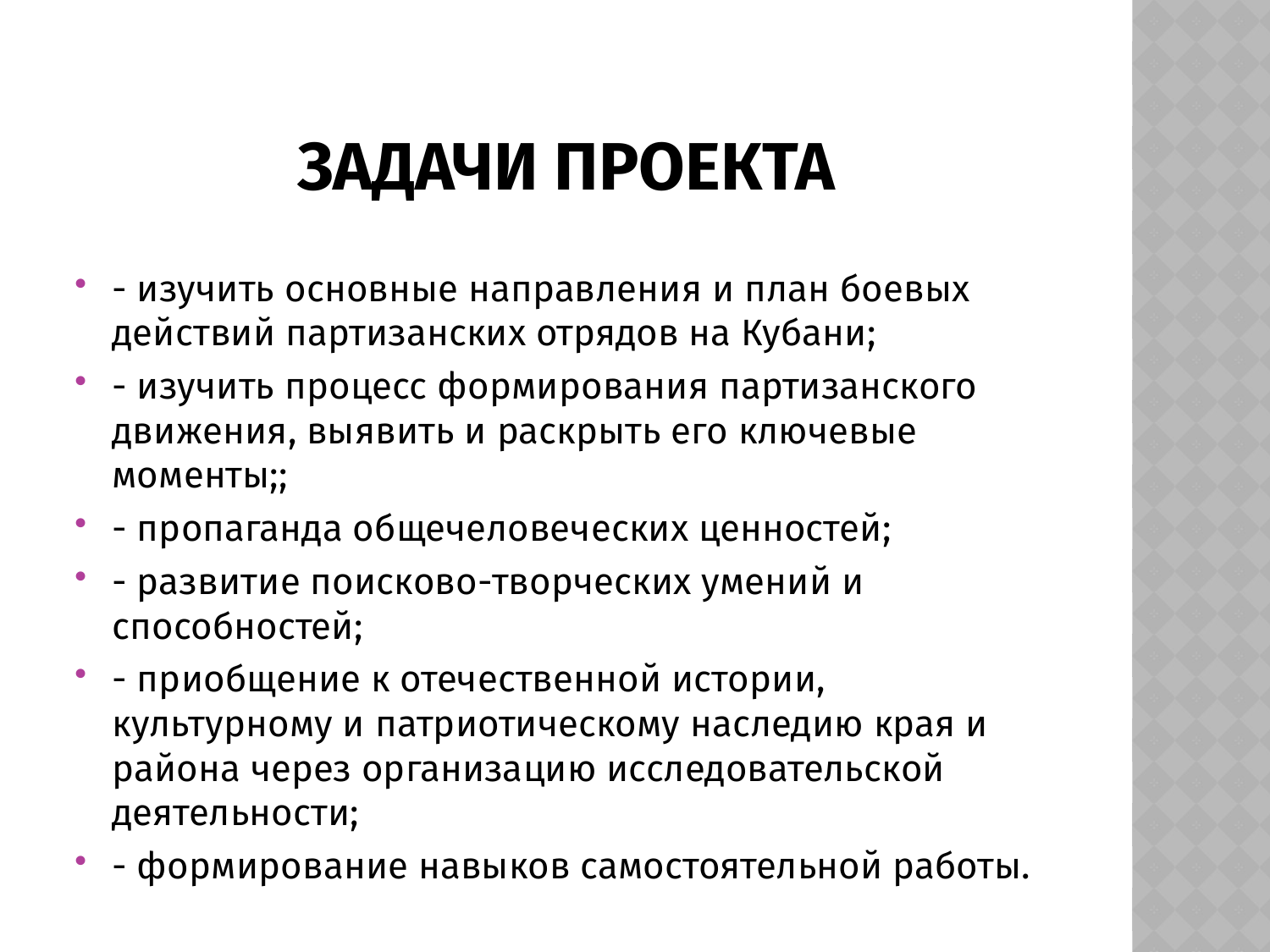

# Задачи проекта
- изучить основные направления и план боевых действий партизанских отрядов на Кубани;
- изучить процесс формирования партизанского движения, выявить и раскрыть его ключевые моменты;;
- пропаганда общечеловеческих ценностей;
- развитие поисково-творческих умений и способностей;
- приобщение к отечественной истории, культурному и патриотическому наследию края и района через организацию исследовательской деятельности;
- формирование навыков самостоятельной работы.